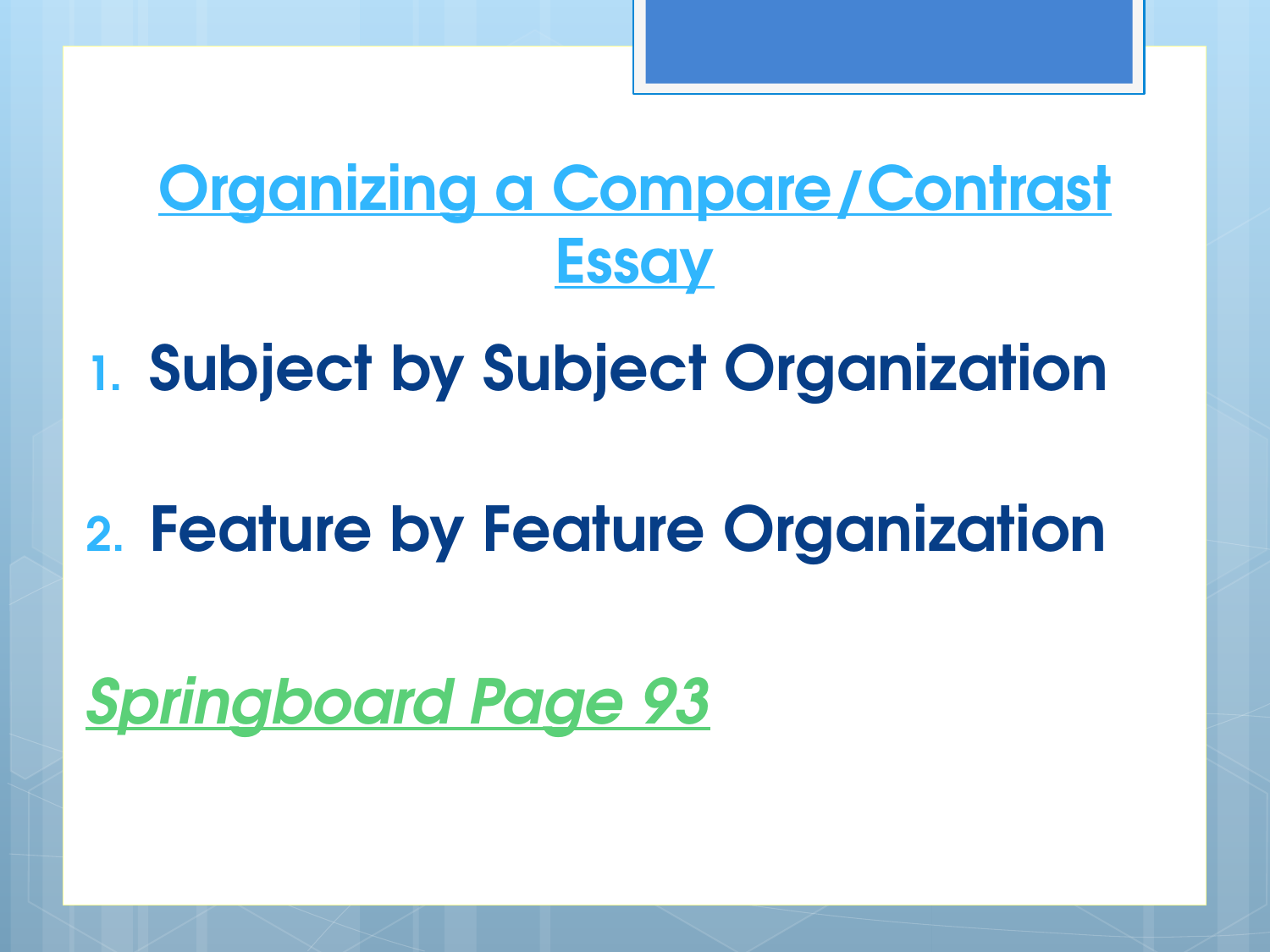

# Organizing a Compare/Contrast Essay
Subject by Subject Organization
Feature by Feature Organization

Springboard Page 93